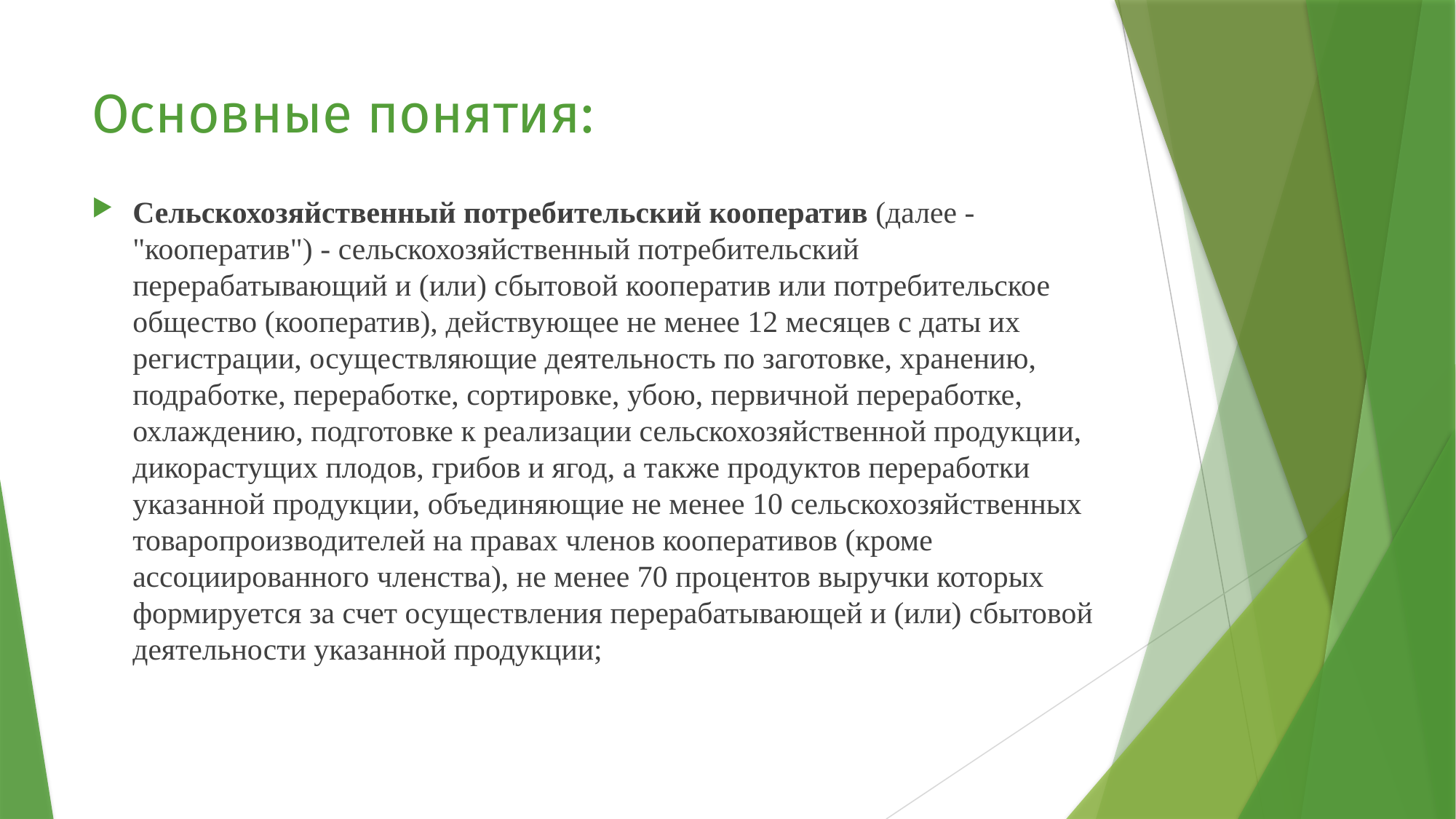

# Основные понятия:
Сельскохозяйственный потребительский кооператив (далее - "кооператив") - сельскохозяйственный потребительский перерабатывающий и (или) сбытовой кооператив или потребительское общество (кооператив), действующее не менее 12 месяцев с даты их регистрации, осуществляющие деятельность по заготовке, хранению, подработке, переработке, сортировке, убою, первичной переработке, охлаждению, подготовке к реализации сельскохозяйственной продукции, дикорастущих плодов, грибов и ягод, а также продуктов переработки указанной продукции, объединяющие не менее 10 сельскохозяйственных товаропроизводителей на правах членов кооперативов (кроме ассоциированного членства), не менее 70 процентов выручки которых формируется за счет осуществления перерабатывающей и (или) сбытовой деятельности указанной продукции;